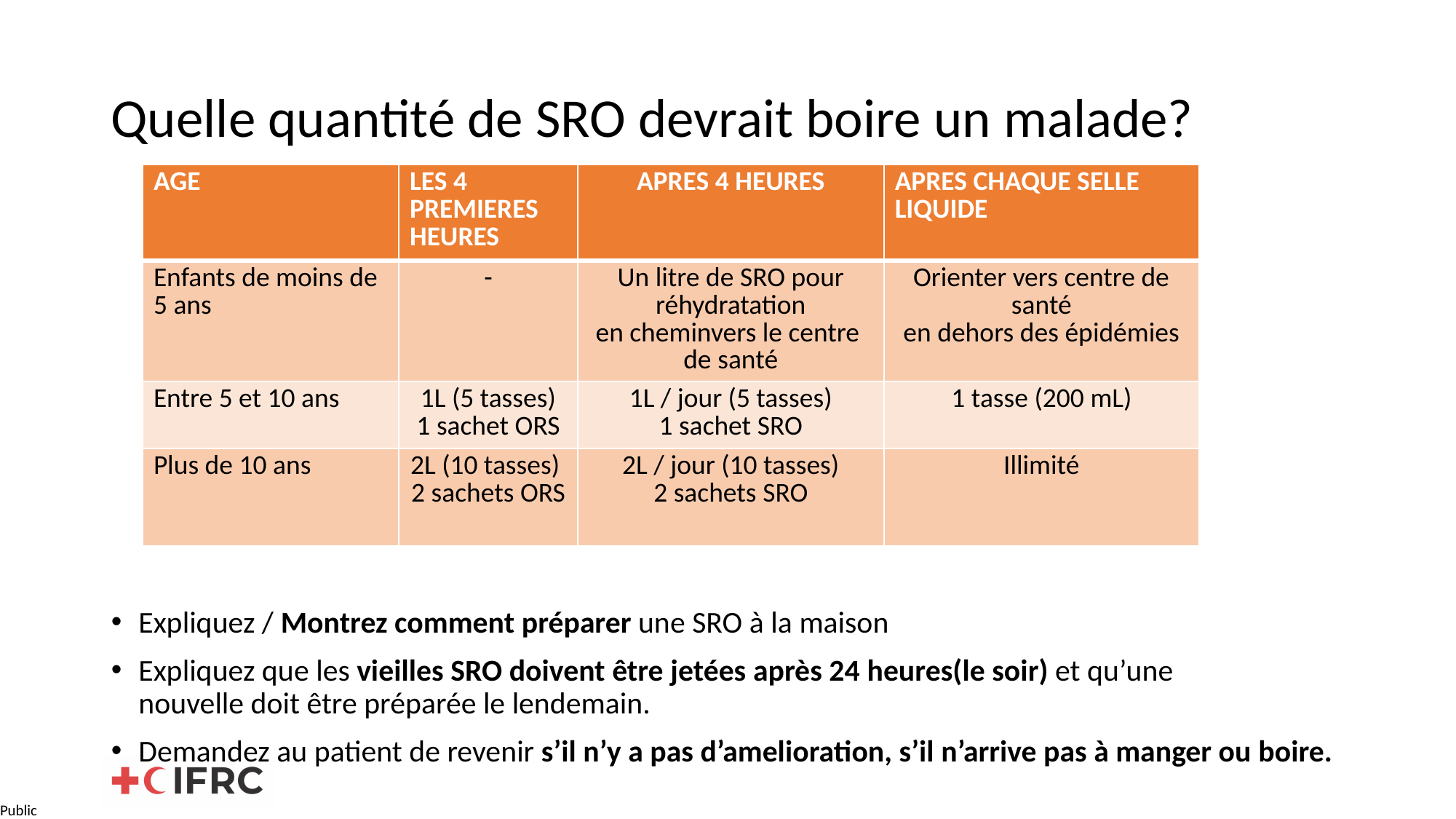

# Quelle quantité de SRO devrait boire un malade?
| AGE | LES 4 PREMIERES HEURES | APRES 4 HEURES | APRES CHAQUE SELLE LIQUIDE |
| --- | --- | --- | --- |
| Enfants de moins de5 ans | - | Un litre de SRO pour réhydratation en cheminvers le centre de santé | Orienter vers centre de santé en dehors des épidémies |
| Entre 5 et 10 ans | 1L (5 tasses) 1 sachet ORS | 1L / jour (5 tasses) 1 sachet SRO | 1 tasse (200 mL) |
| Plus de 10 ans | 2L (10 tasses)  2 sachets ORS | 2L / jour (10 tasses) 2 sachets SRO | Illimité |

Expliquez / Montrez comment préparer une SRO à la maison
Expliquez que les vieilles SRO doivent être jetées après 24 heures(le soir) et qu’une nouvelle doit être préparée le lendemain.
Demandez au patient de revenir s’il n’y a pas d’amelioration, s’il n’arrive pas à manger ou boire.